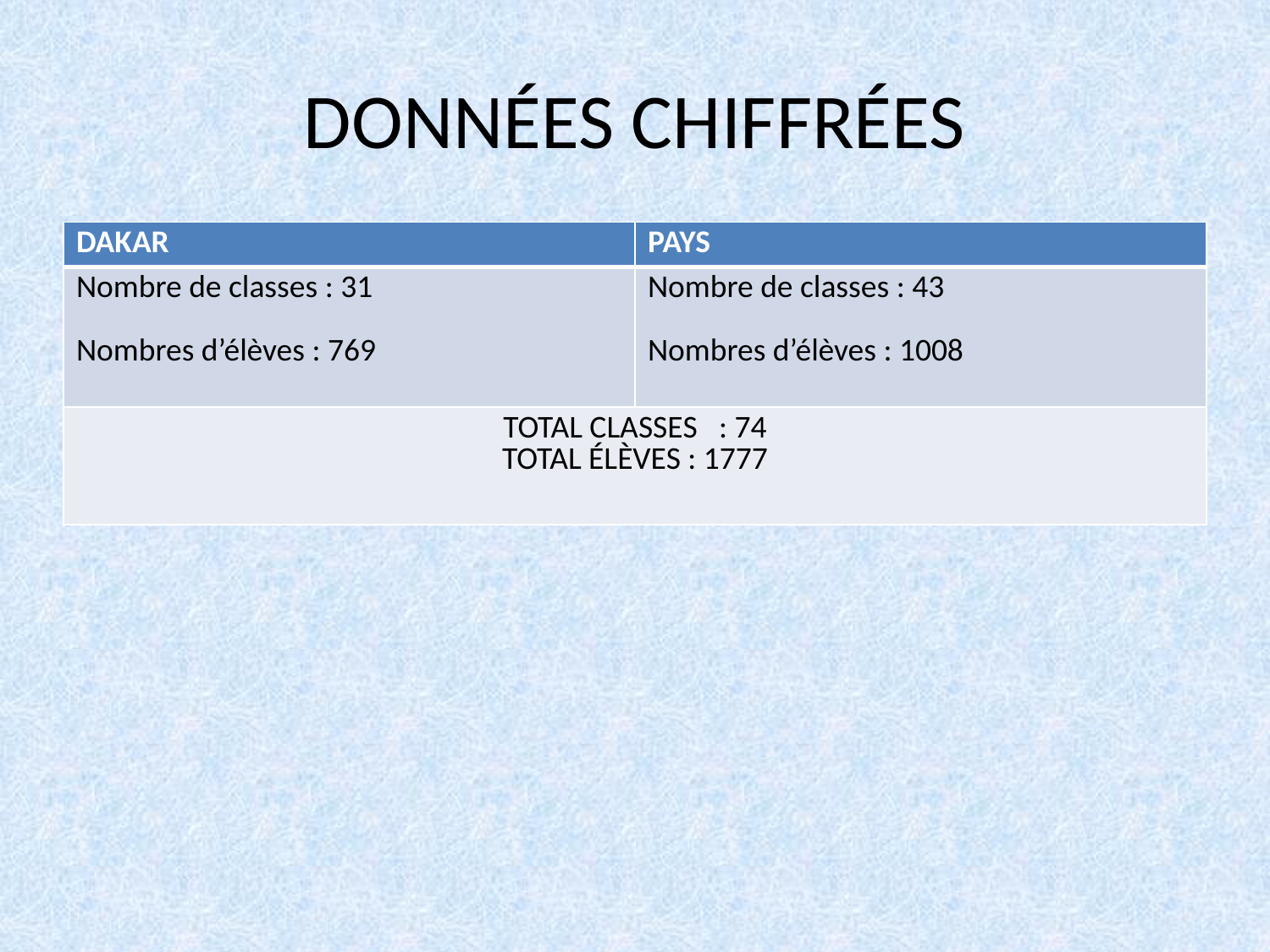

# DONNÉES CHIFFRÉES
| DAKAR | PAYS |
| --- | --- |
| Nombre de classes : 31 Nombres d’élèves : 769 | Nombre de classes : 43 Nombres d’élèves : 1008 |
| TOTAL CLASSES : 74 TOTAL ÉLÈVES : 1777 |  |